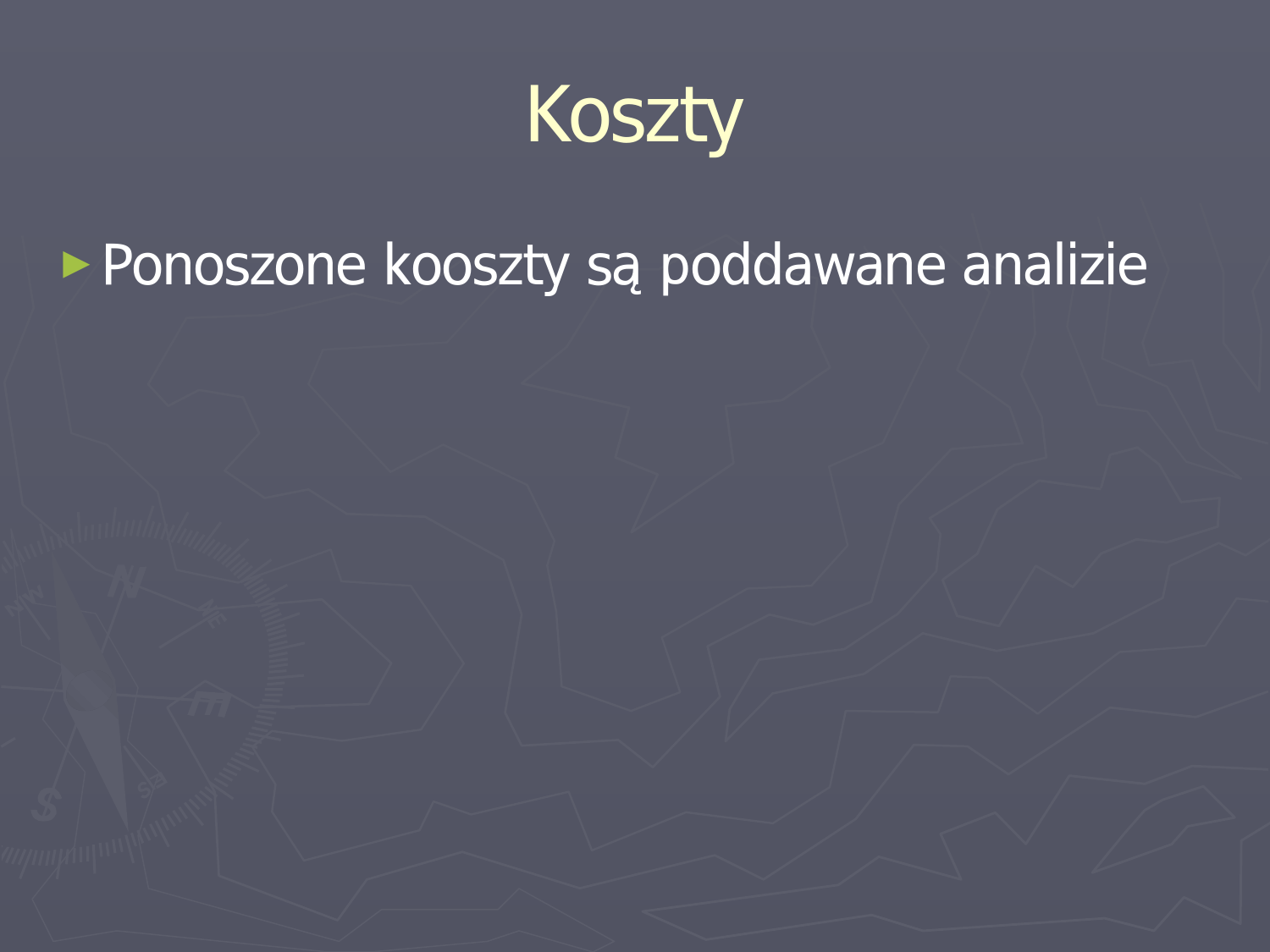

# Koszty
Ponoszone kooszty są poddawane analizie